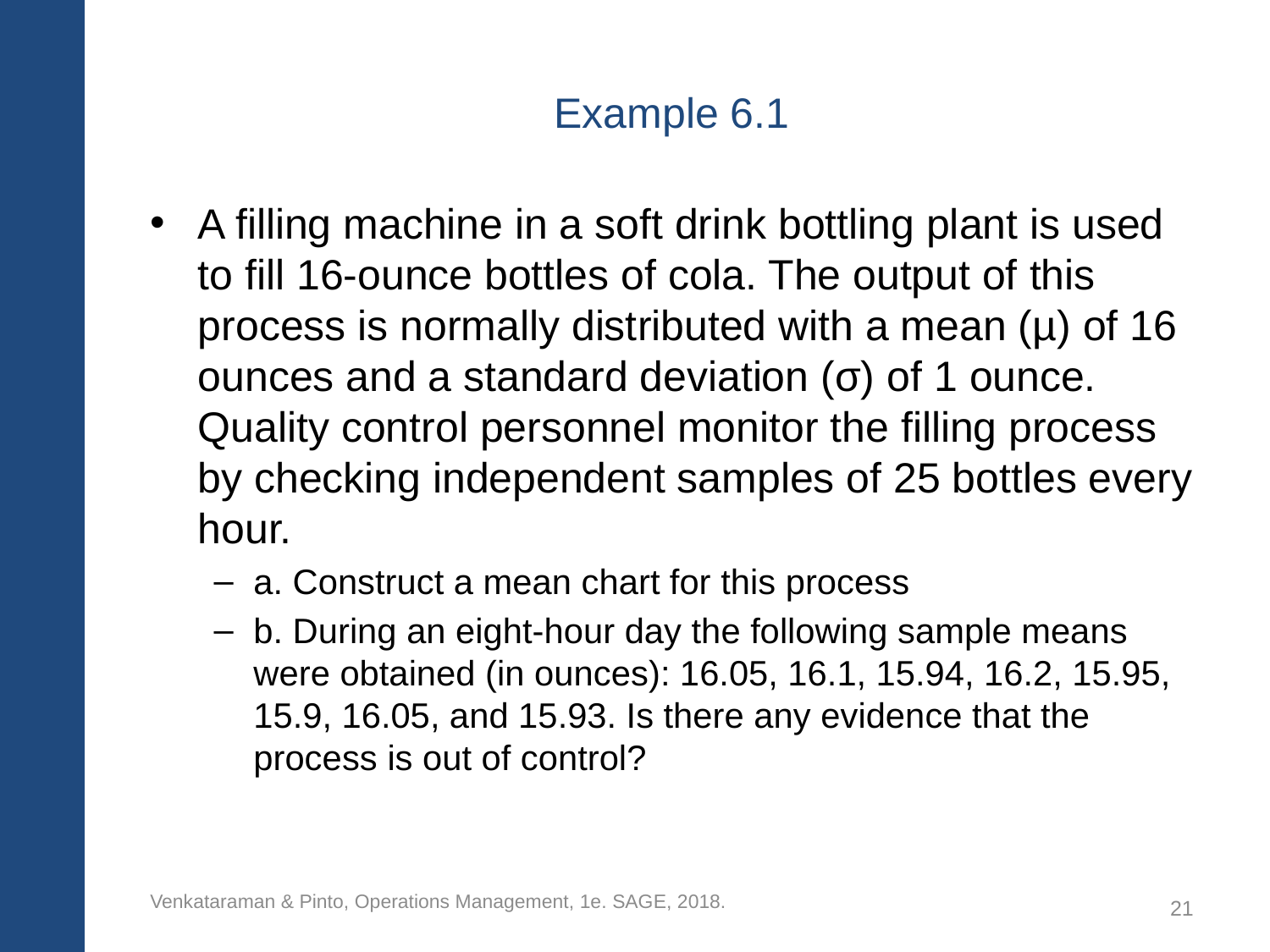

# Example 6.1
A filling machine in a soft drink bottling plant is used to fill 16-ounce bottles of cola. The output of this process is normally distributed with a mean (µ) of 16 ounces and a standard deviation (σ) of 1 ounce.  Quality control personnel monitor the filling process by checking independent samples of 25 bottles every hour.
a. Construct a mean chart for this process
b. During an eight-hour day the following sample means were obtained (in ounces): 16.05, 16.1, 15.94, 16.2, 15.95, 15.9, 16.05, and 15.93. Is there any evidence that the process is out of control?
Venkataraman & Pinto, Operations Management, 1e. SAGE, 2018.
21